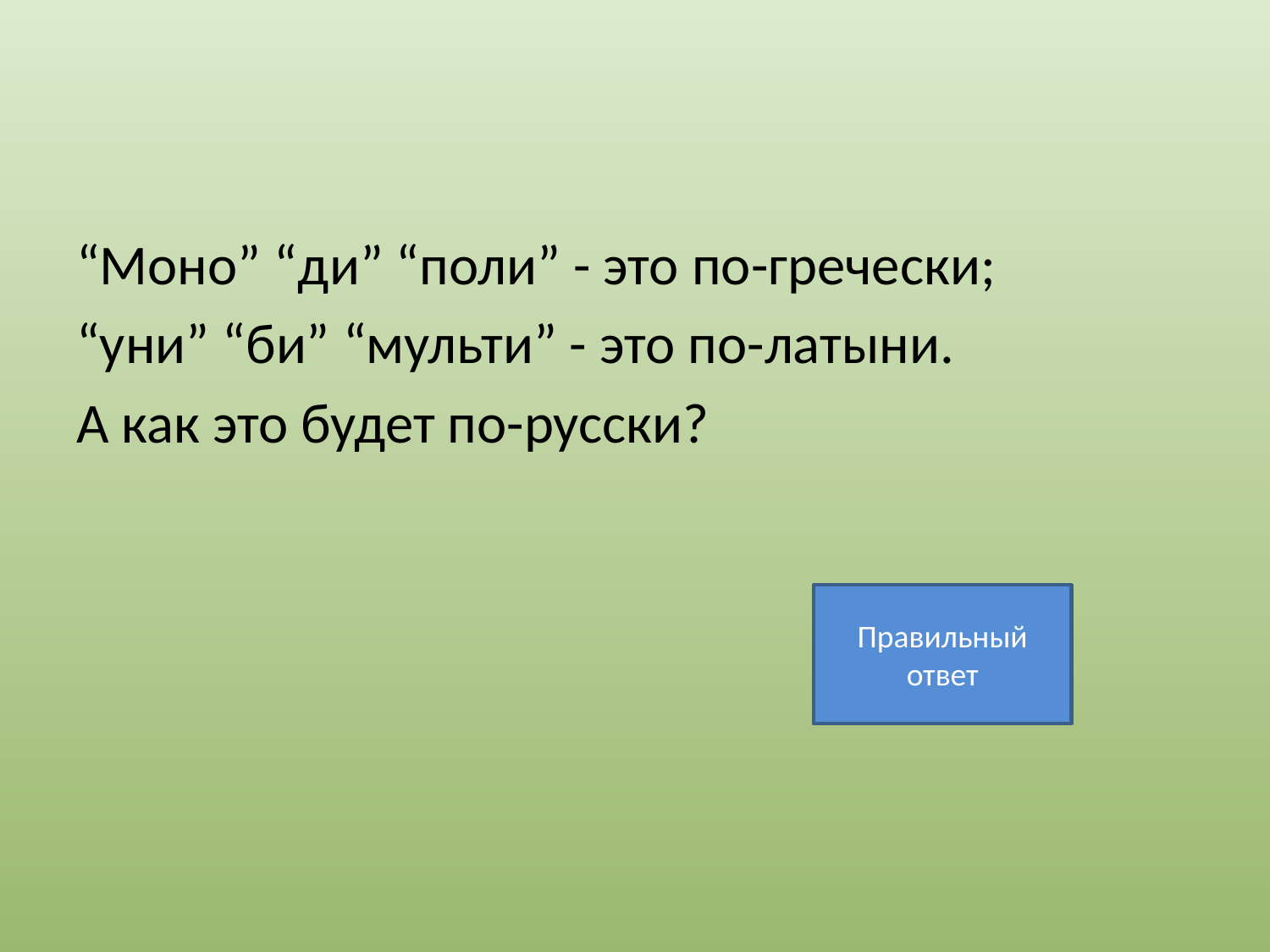

#
“Моно” “ди” “поли” - это по-гречески;
“уни” “би” “мульти” - это по-латыни.
А как это будет по-русски?
Правильный ответ
Один,два,много